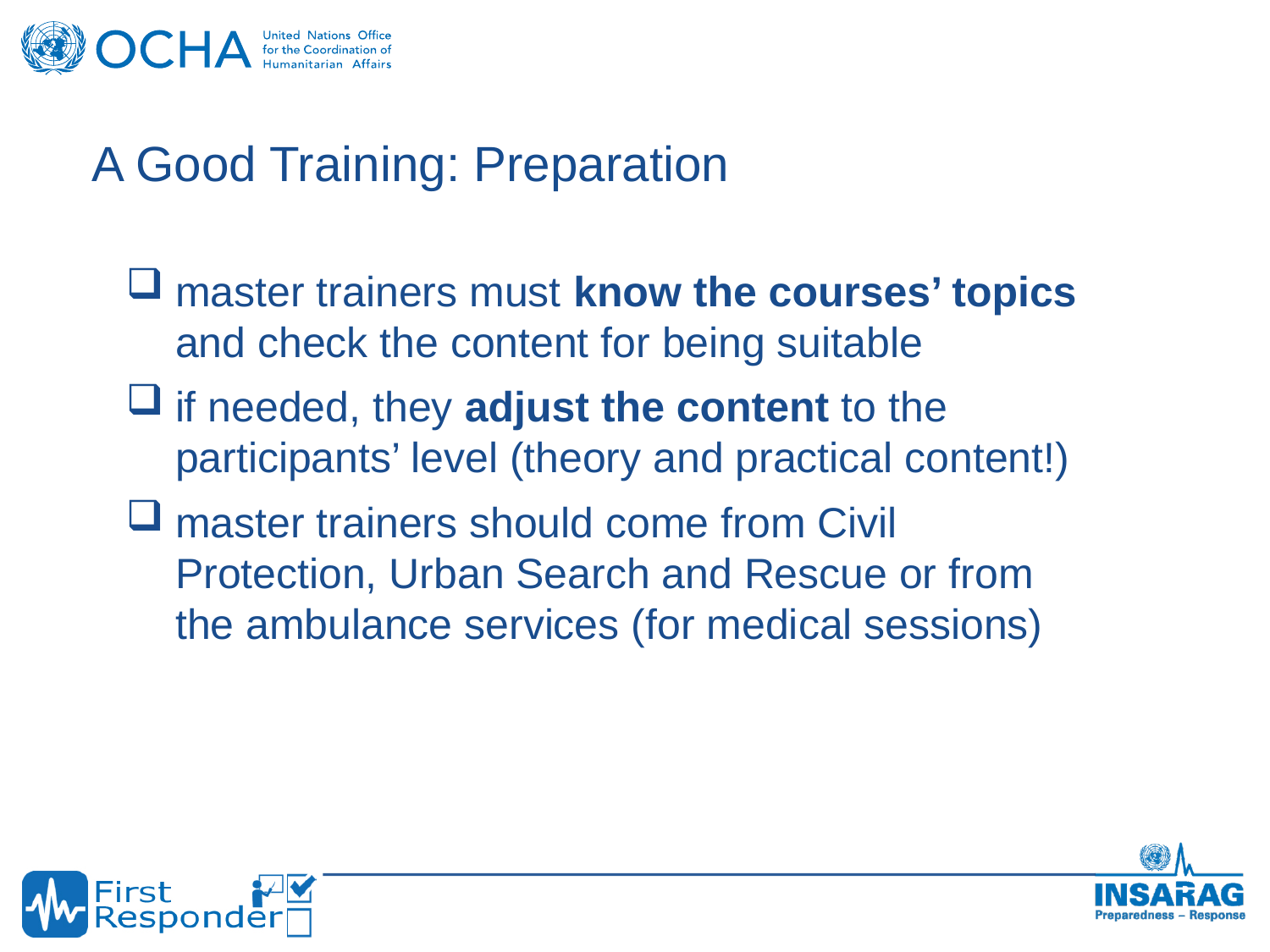

# A Good Training: Preparation
master trainers must know the courses’ topics and check the content for being suitable
if needed, they adjust the content to the participants’ level (theory and practical content!)
master trainers should come from Civil Protection, Urban Search and Rescue or from the ambulance services (for medical sessions)